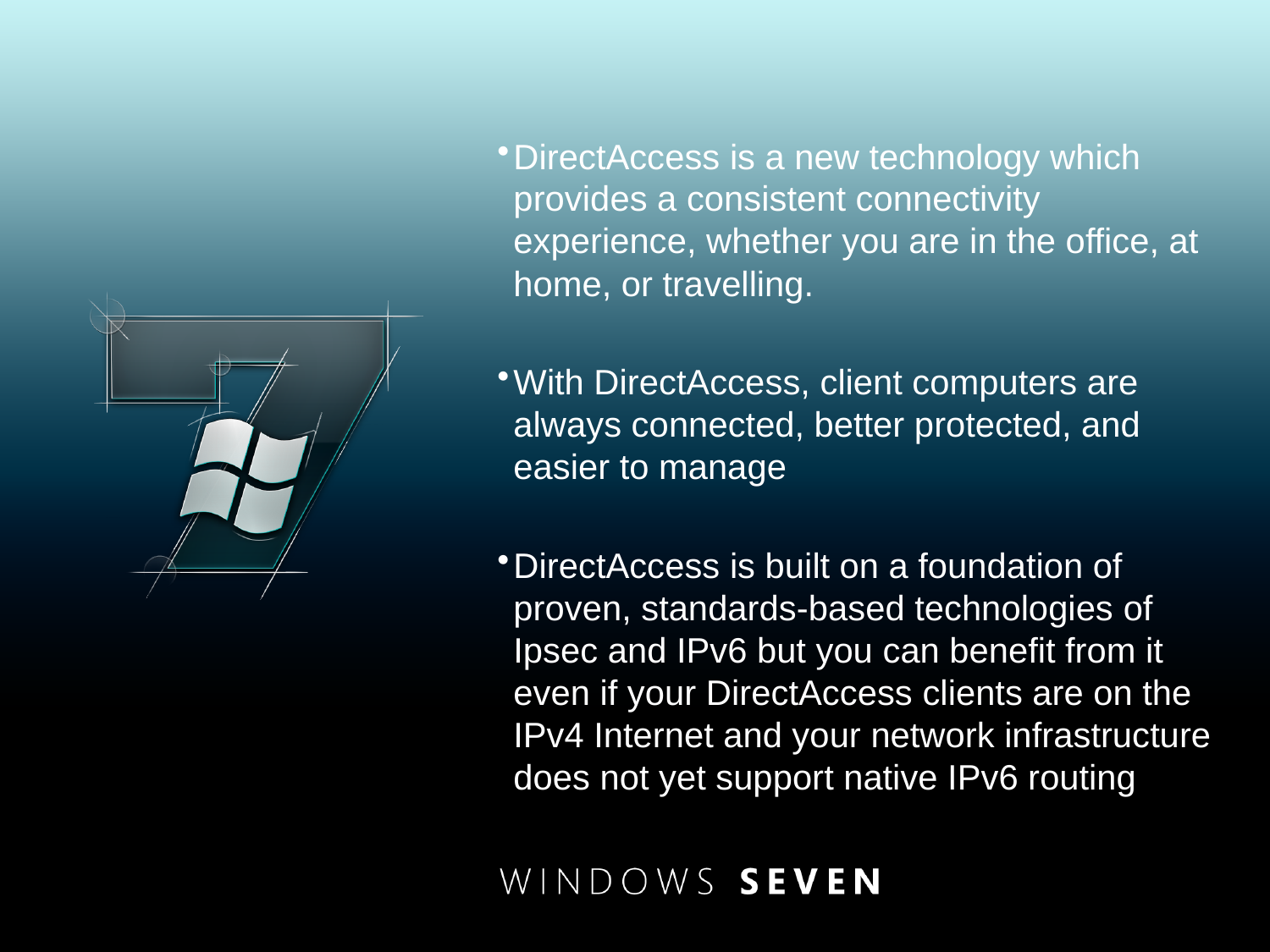

DirectAccess is a new technology which provides a consistent connectivity experience, whether you are in the office, at home, or travelling.

With DirectAccess, client computers are always connected, better protected, and easier to manage

DirectAccess is built on a foundation of proven, standards-based technologies of Ipsec and IPv6 but you can benefit from it even if your DirectAccess clients are on the IPv4 Internet and your network infrastructure does not yet support native IPv6 routing